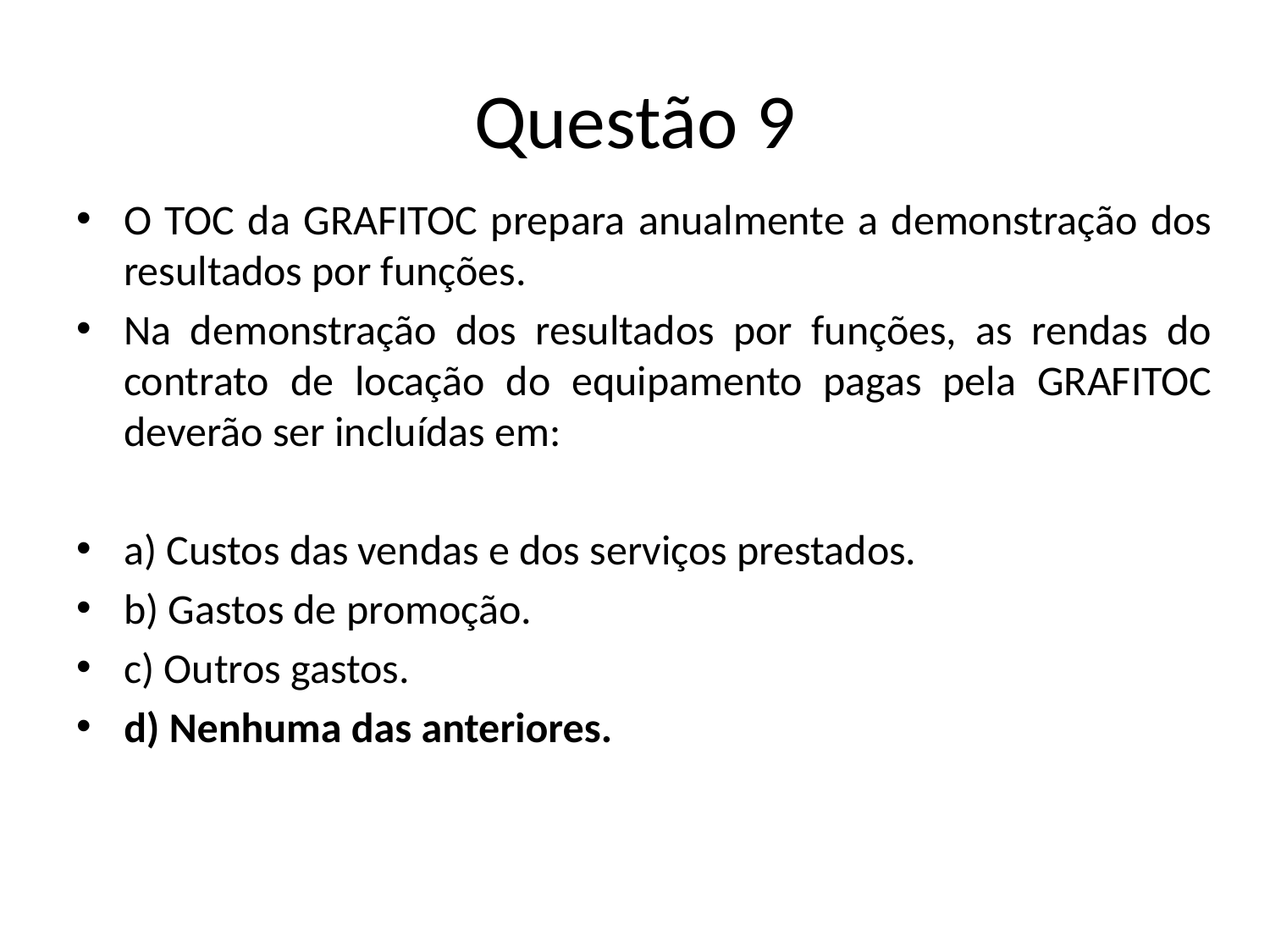

# Questão 9
O TOC da GRAFITOC prepara anualmente a demonstração dos resultados por funções.
Na demonstração dos resultados por funções, as rendas do contrato de locação do equipamento pagas pela GRAFITOC deverão ser incluídas em:

a) Custos das vendas e dos serviços prestados.
b) Gastos de promoção.
c) Outros gastos.
d) Nenhuma das anteriores.